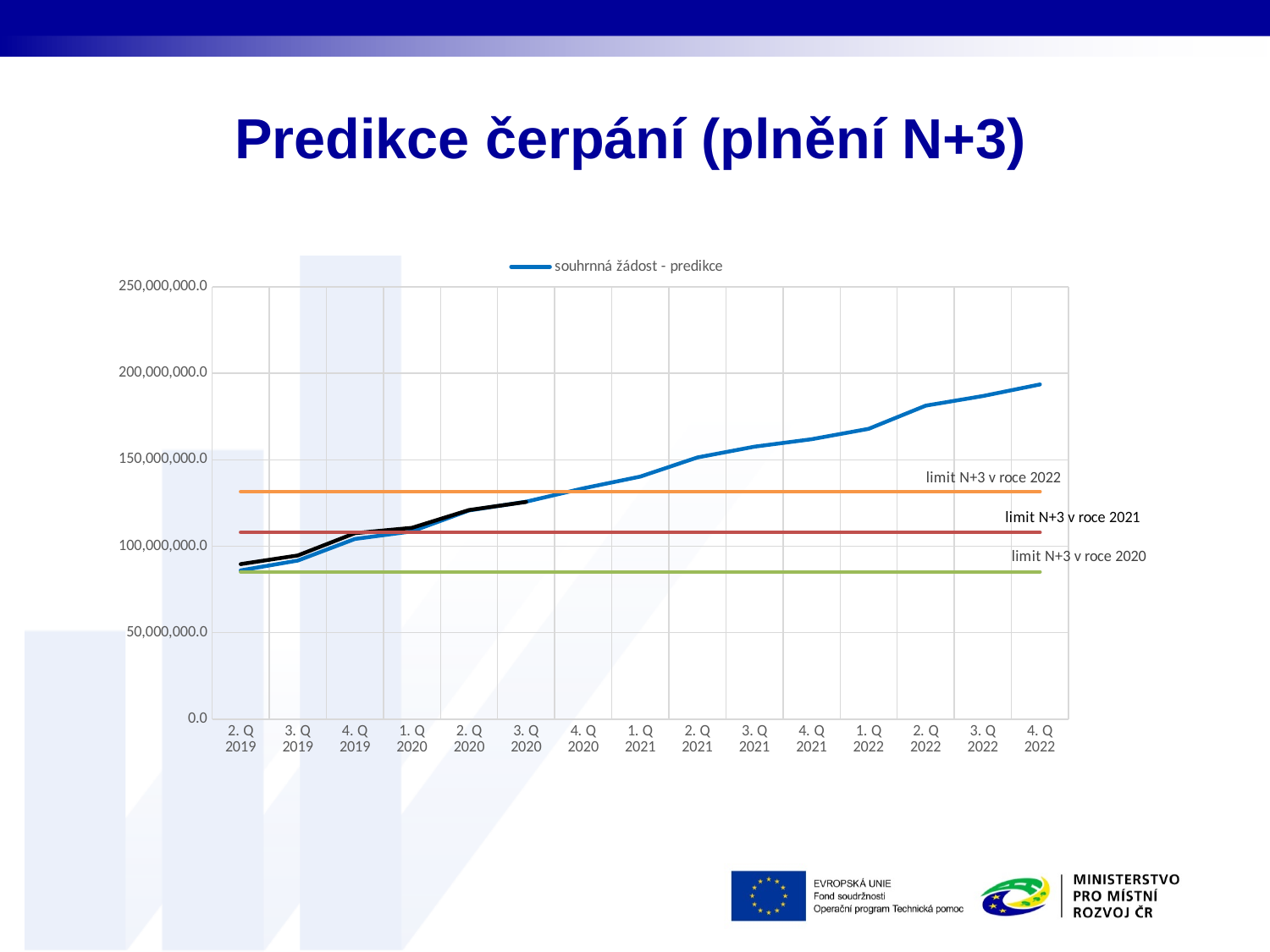

# Predikce čerpání (plnění N+3)

### Chart

| Category | souhrnná žádost - predikce | souhrnná žádost - skutečnost  | limit N+3 v roce 2020 | limit N+3 v roce 2021 | limit N+3 v roce 2022 |
|---|---|---|---|---|---|
| 2. Q 2019 | 85990641.0 | 89622732.58 | 85148973.42250001 | 107994118.96250005 | 131544071.50250004 |
| 3. Q 2019 | 91681567.0 | 94617688.4 | 85148973.42250001 | 107994118.96250005 | 131544071.50250004 |
| 4. Q 2019 | 104156004.76560637 | 107519422.73 | 85148973.42250001 | 107994118.96250005 | 131544071.50250004 |
| 1. Q 2020 | 108553092.0 | 110602710.25 | 85148973.42250001 | 107994118.96250005 | 131544071.50250004 |
| 2. Q 2020 | 120663820.0 | 120875250.22 | 85148973.42250001 | 107994118.96250005 | 131544071.50250004 |
| 3. Q 2020 | 125744706.0 | 125588442.19 | 85148973.42250001 | 107994118.96250005 | 131544071.50250004 |
| 4. Q 2020 | 133437703.0 | None | 85148973.42250001 | 107994118.96250005 | 131544071.50250004 |
| 1. Q 2021 | 140238886.0 | None | 85148973.42250001 | 107994118.96250005 | 131544071.50250004 |
| 2. Q 2021 | 151299089.0 | None | 85148973.42250001 | 107994118.96250005 | 131544071.50250004 |
| 3. Q 2021 | 157534660.0 | None | 85148973.42250001 | 107994118.96250005 | 131544071.50250004 |
| 4. Q 2021 | 161835035.0 | None | 85148973.42250001 | 107994118.96250005 | 131544071.50250004 |
| 1. Q 2022 | 167864900.0 | None | 85148973.42250001 | 107994118.96250005 | 131544071.50250004 |
| 2. Q 2022 | 181247739.0 | None | 85148973.42250001 | 107994118.96250005 | 131544071.50250004 |
| 3. Q 2022 | 186793261.0 | None | 85148973.42250001 | 107994118.96250005 | 131544071.50250004 |
| 4. Q 2022 | 193521965.0 | None | 85148973.42250001 | 107994118.96250005 | 131544071.50250004 |